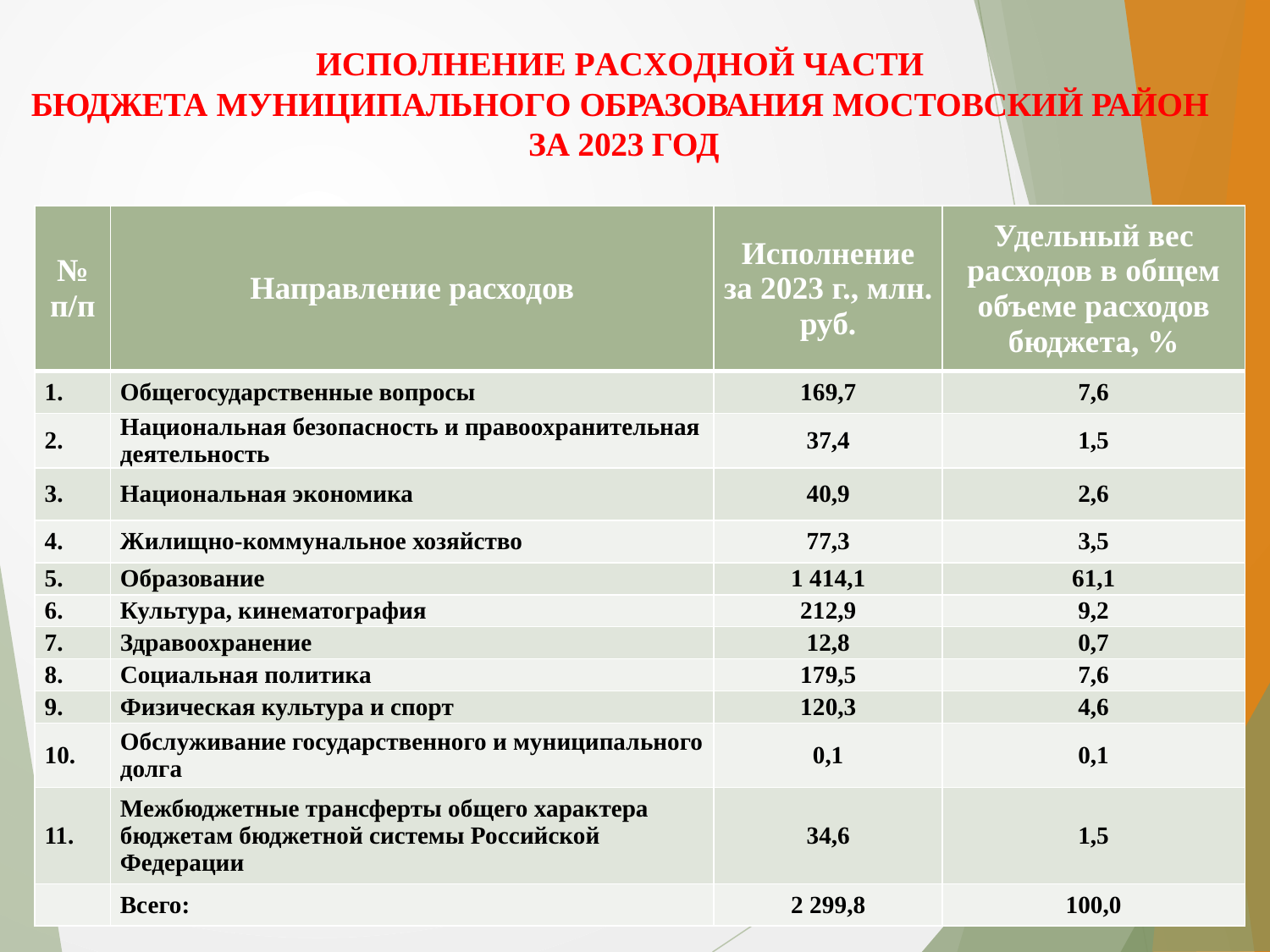

# ИСПОЛНЕНИЕ РАСХОДНОЙ ЧАСТИ БЮДЖЕТА МУНИЦИПАЛЬНОГО ОБРАЗОВАНИЯ МОСТОВСКИЙ РАЙОН  ЗА 2023 ГОД
| № п/п | Направление расходов | Исполнение за 2023 г., млн. руб. | Удельный вес расходов в общем объеме расходов бюджета, % |
| --- | --- | --- | --- |
| 1. | Общегосударственные вопросы | 169,7 | 7,6 |
| 2. | Национальная безопасность и правоохранительная деятельность | 37,4 | 1,5 |
| 3. | Национальная экономика | 40,9 | 2,6 |
| 4. | Жилищно-коммунальное хозяйство | 77,3 | 3,5 |
| 5. | Образование | 1 414,1 | 61,1 |
| 6. | Культура, кинематография | 212,9 | 9,2 |
| 7. | Здравоохранение | 12,8 | 0,7 |
| 8. | Социальная политика | 179,5 | 7,6 |
| 9. | Физическая культура и спорт | 120,3 | 4,6 |
| 10. | Обслуживание государственного и муниципального долга | 0,1 | 0,1 |
| 11. | Межбюджетные трансферты общего характера бюджетам бюджетной системы Российской Федерации | 34,6 | 1,5 |
|  | Всего: | 2 299,8 | 100,0 |